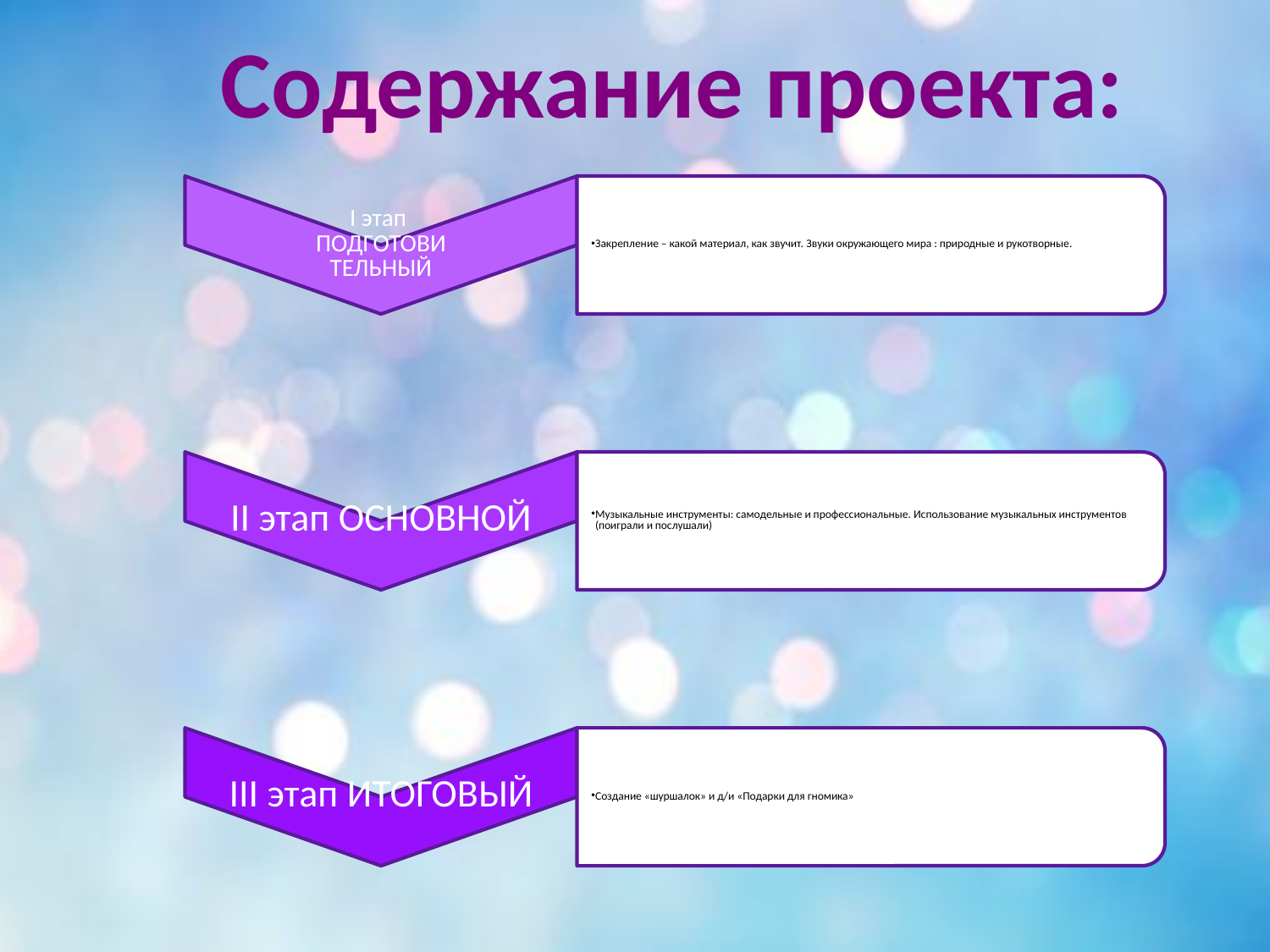

Содержание проекта:
I этап
ПОДГОТОВИ
ТЕЛЬНЫЙ
Закрепление – какой материал, как звучит. Звуки окружающего мира : природные и рукотворные.
II этап ОСНОВНОЙ
Музыкальные инструменты: самодельные и профессиональные. Использование музыкальных инструментов (поиграли и послушали)
III этап ИТОГОВЫЙ
Создание «шуршалок» и д/и «Подарки для гномика»